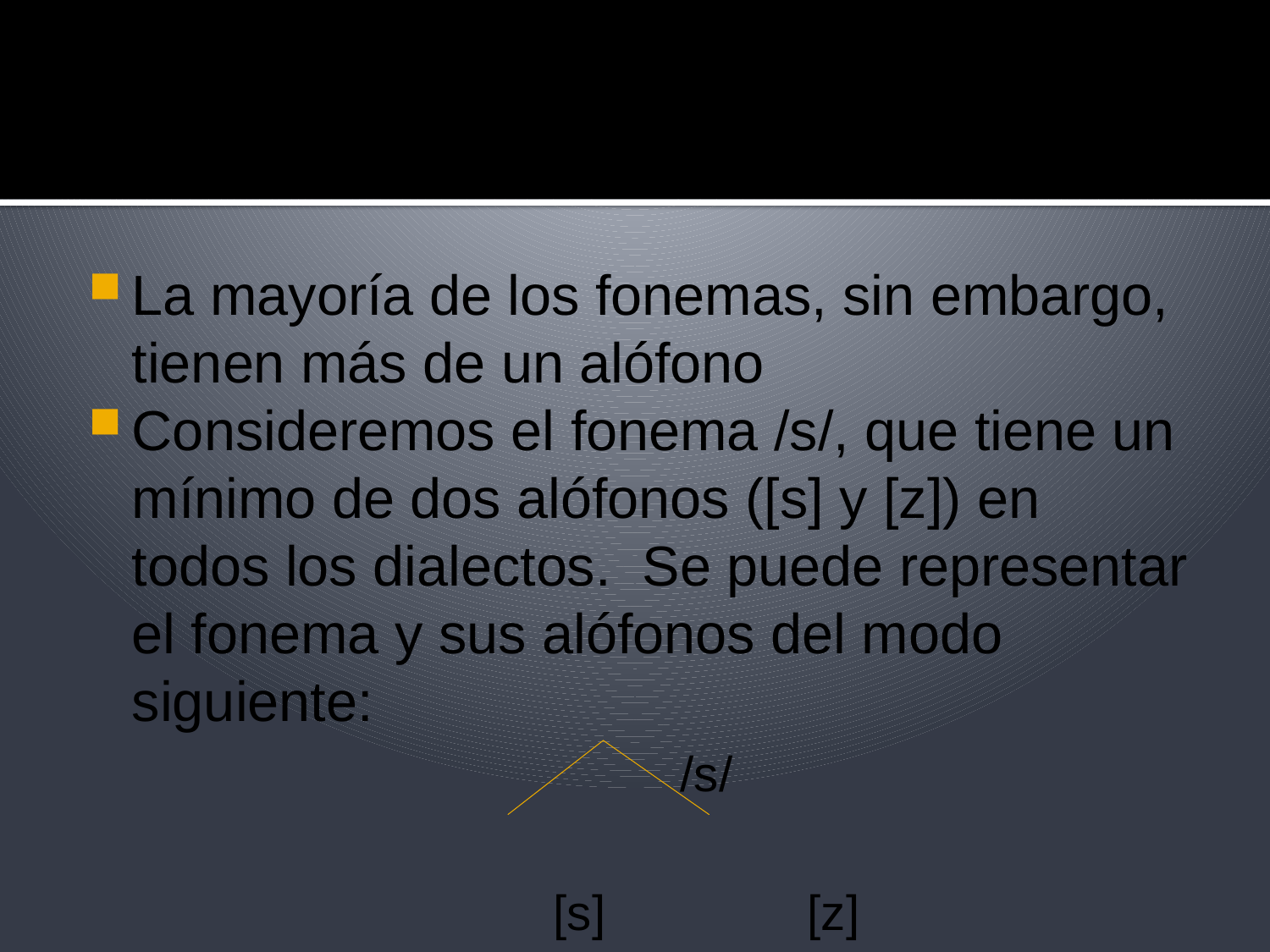

#
La mayoría de los fonemas, sin embargo, tienen más de un alófono
Consideremos el fonema /s/, que tiene un mínimo de dos alófonos ([s] y [z]) en todos los dialectos.  Se puede representar el fonema y sus alófonos del modo siguiente:
					/s/

				[s] 		[z]